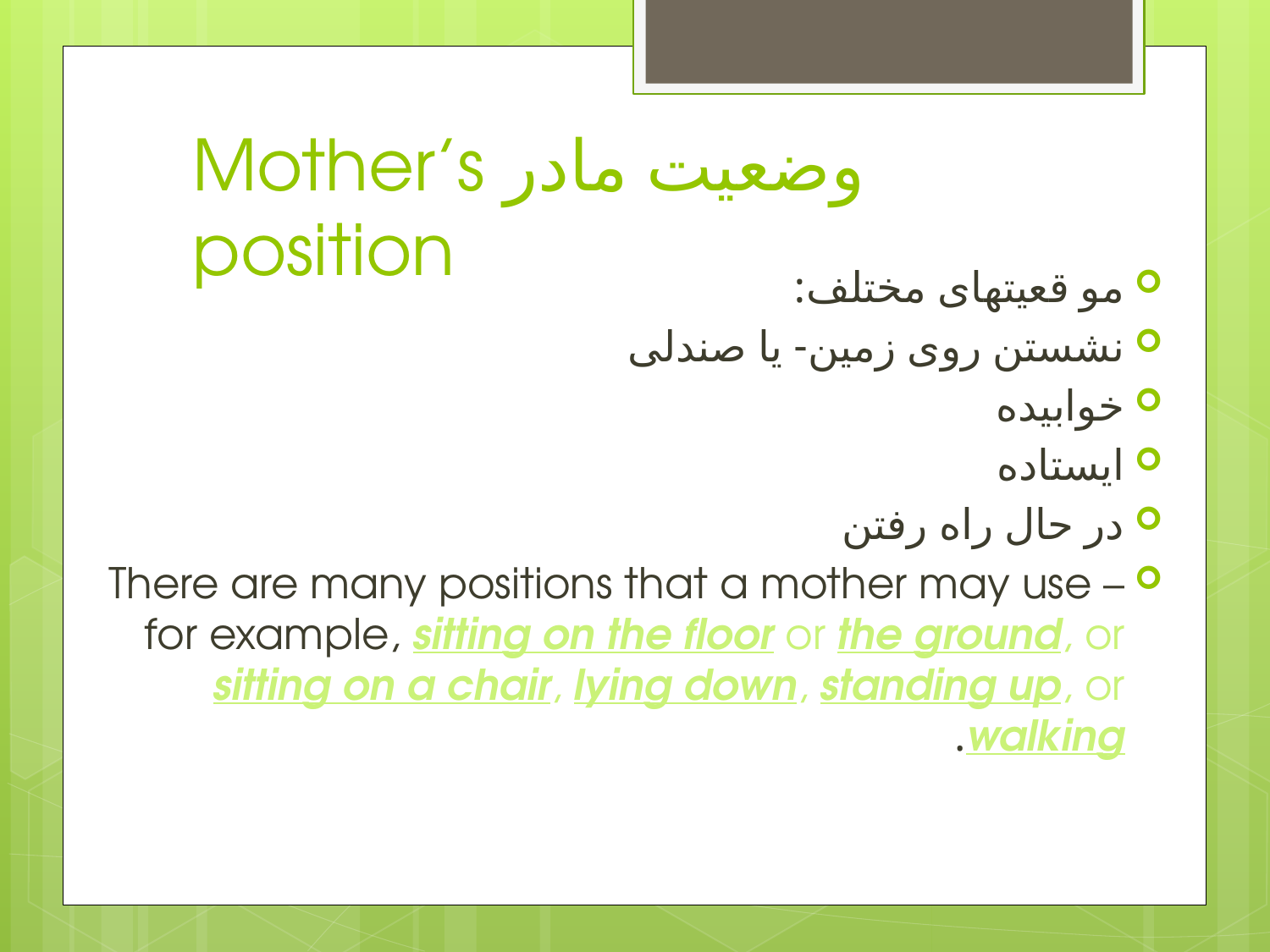

# وضعیت مادر Mother’s position
مو قعیتهای مختلف:
نشستن روی زمین- یا صندلی
خوابیده
ایستاده
در حال راه رفتن
There are many positions that a mother may use – for example, sitting on the floor or the ground, or sitting on a chair, lying down, standing up, or walking.